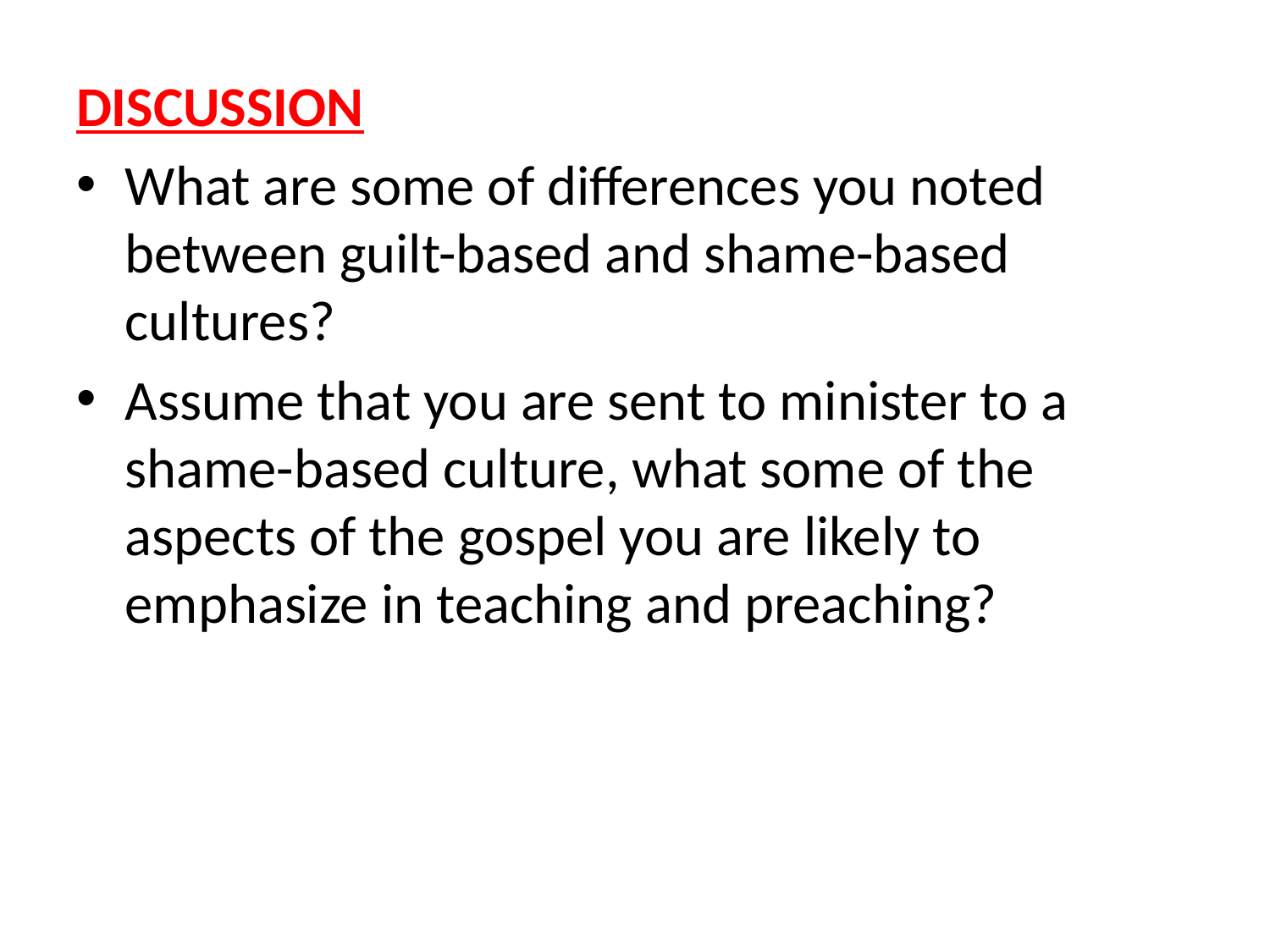

DISCUSSION
What are some of differences you noted between guilt-based and shame-based  cultures?
Assume that you are sent to minister to a shame-based culture, what some of the aspects of the gospel you are likely to emphasize in teaching and preaching?